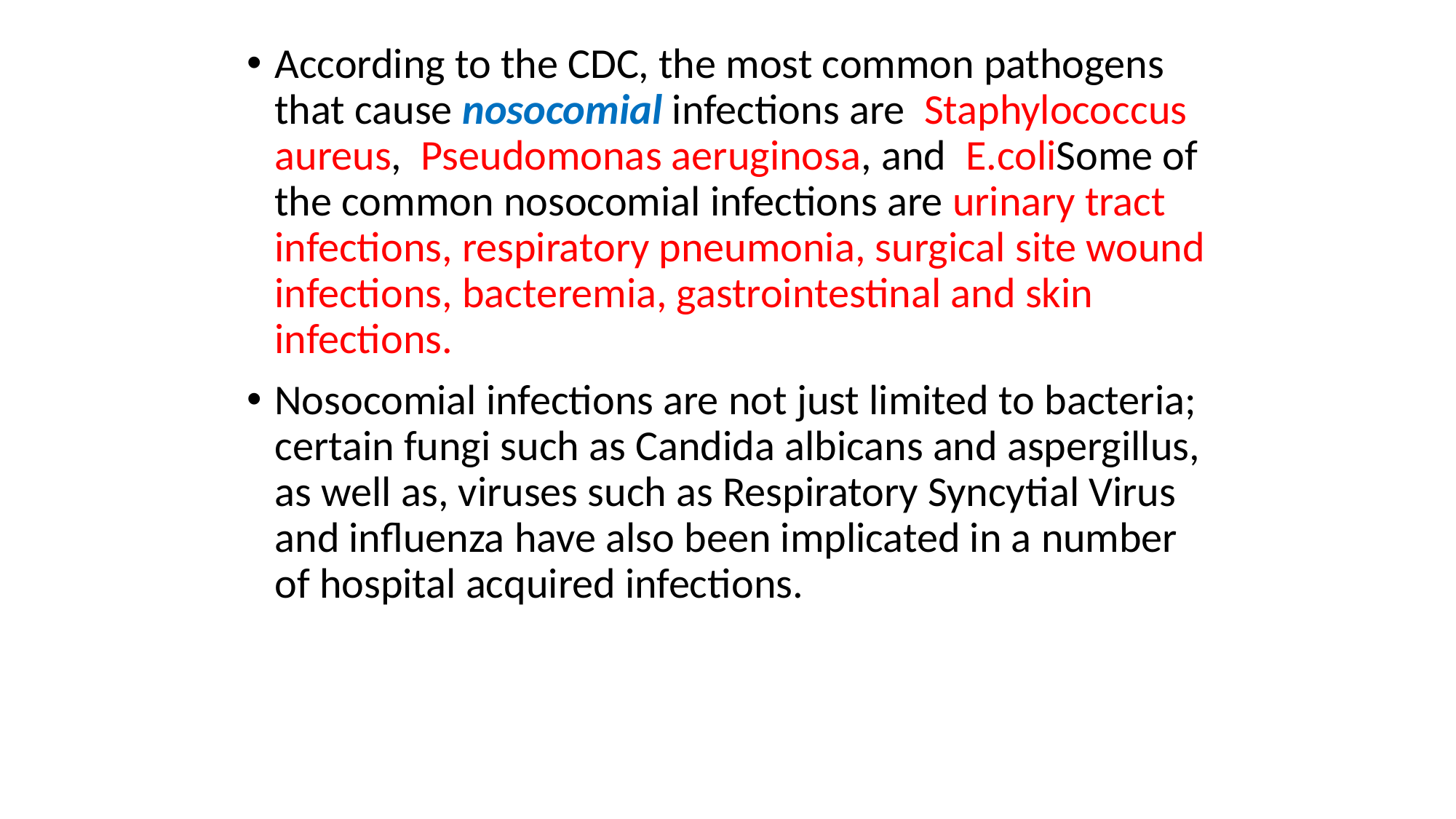

According to the CDC, the most common pathogens that cause nosocomial infections are  Staphylococcus aureus,  Pseudomonas aeruginosa, and  E.coliSome of the common nosocomial infections are urinary tract infections, respiratory pneumonia, surgical site wound infections, bacteremia, gastrointestinal and skin infections.
Nosocomial infections are not just limited to bacteria; certain fungi such as Candida albicans and aspergillus, as well as, viruses such as Respiratory Syncytial Virus and influenza have also been implicated in a number of hospital acquired infections.